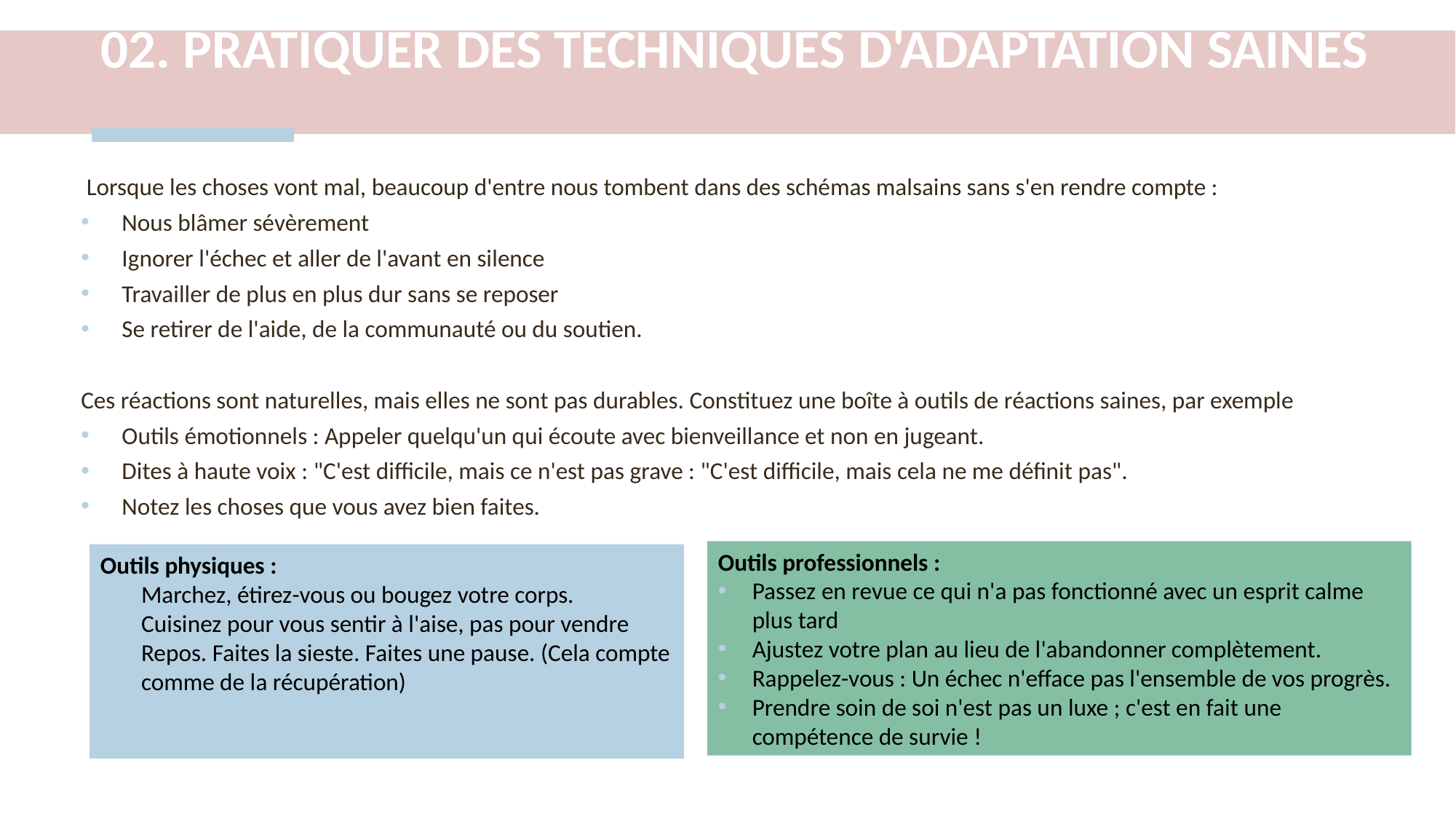

02. PRATIQUER DES TECHNIQUES D'ADAPTATION SAINES
 Lorsque les choses vont mal, beaucoup d'entre nous tombent dans des schémas malsains sans s'en rendre compte :
Nous blâmer sévèrement
Ignorer l'échec et aller de l'avant en silence
Travailler de plus en plus dur sans se reposer
Se retirer de l'aide, de la communauté ou du soutien.

Ces réactions sont naturelles, mais elles ne sont pas durables. Constituez une boîte à outils de réactions saines, par exemple
Outils émotionnels : Appeler quelqu'un qui écoute avec bienveillance et non en jugeant.
Dites à haute voix : "C'est difficile, mais ce n'est pas grave : "C'est difficile, mais cela ne me définit pas".
Notez les choses que vous avez bien faites.

Outils professionnels :
Passez en revue ce qui n'a pas fonctionné avec un esprit calme plus tard
Ajustez votre plan au lieu de l'abandonner complètement.
Rappelez-vous : Un échec n'efface pas l'ensemble de vos progrès.
Prendre soin de soi n'est pas un luxe ; c'est en fait une compétence de survie !
Outils physiques :
Marchez, étirez-vous ou bougez votre corps.
Cuisinez pour vous sentir à l'aise, pas pour vendre
Repos. Faites la sieste. Faites une pause. (Cela compte comme de la récupération)